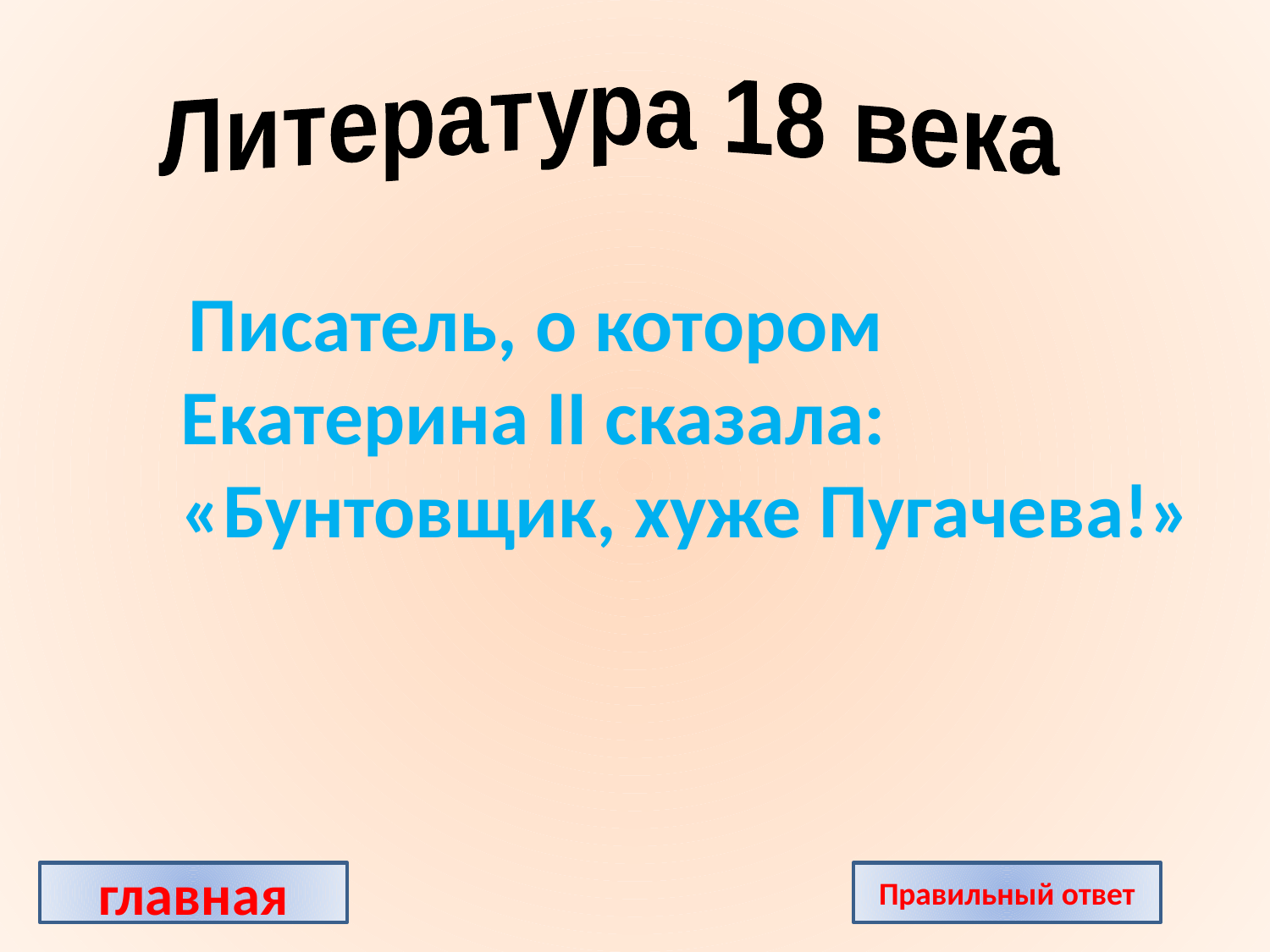

Литература 18 века
 Писатель, о котором Екатерина II сказала: «Бунтовщик, хуже Пугачева!»
главная
Правильный ответ